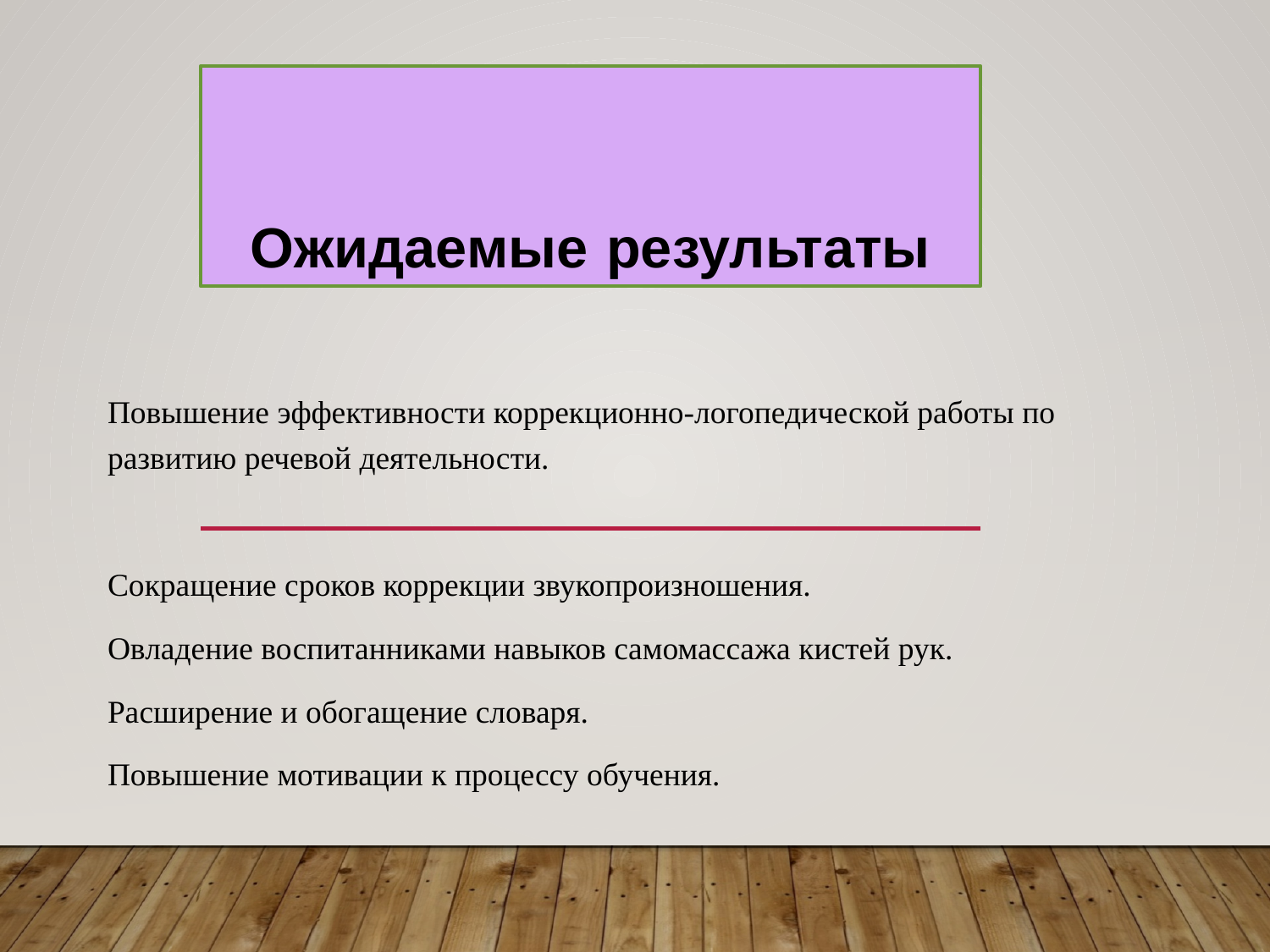

# Ожидаемые результаты

Повышение эффективности коррекционно-логопедической работы по развитию речевой деятельности.

Сокращение сроков коррекции звукопроизношения.
Овладение воспитанниками навыков самомассажа кистей рук.
Расширение и обогащение словаря.
Повышение мотивации к процессу обучения.